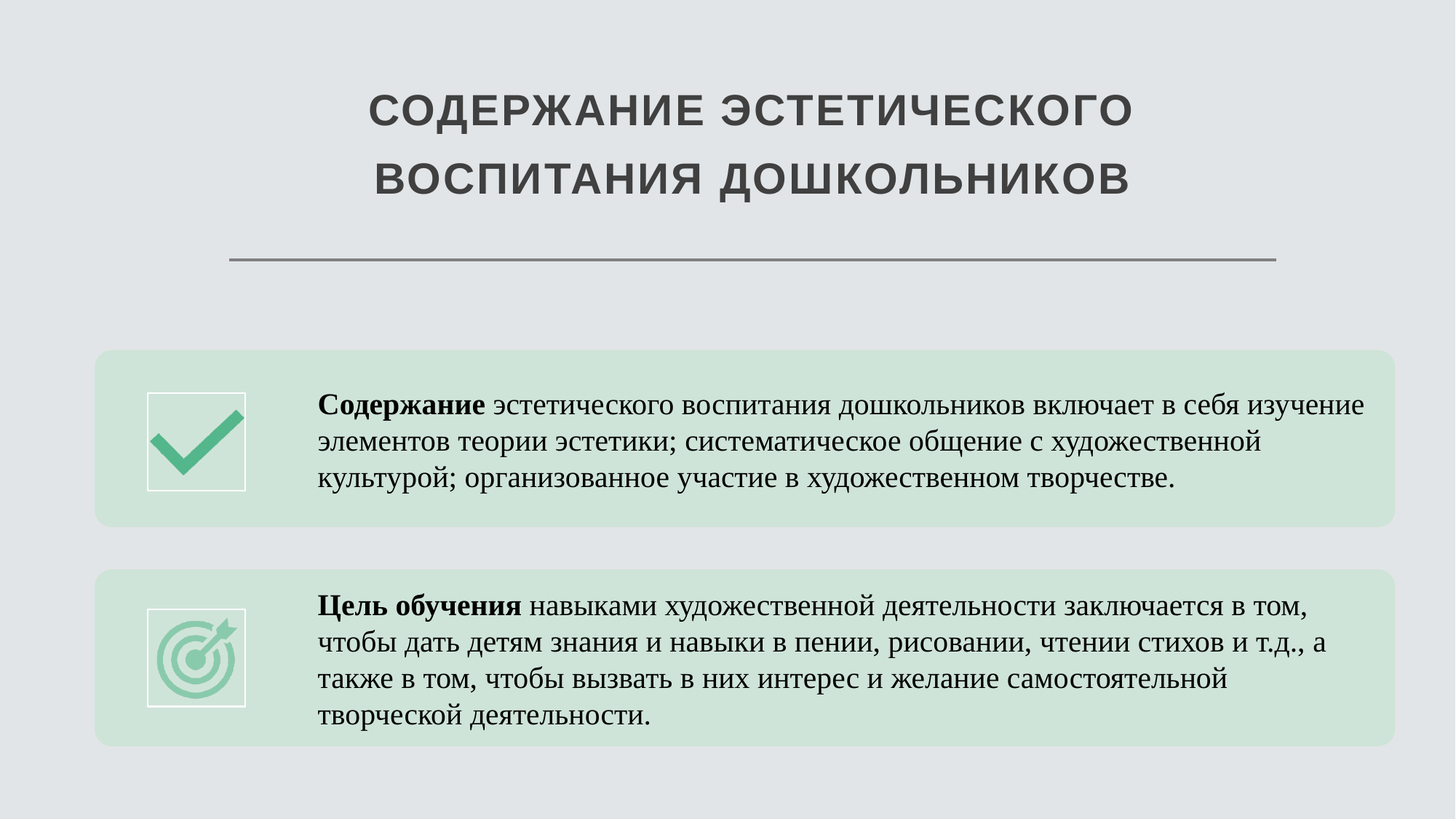

# СОДЕРЖАНИЕ ЭСТЕТИЧЕСКОГО ВОСПИТАНИЯ ДОШКОЛЬНИКОВ
Содержание эстетического воспитания дошкольников включает в себя изучение элементов теории эстетики; систематическое общение с художественной культурой; организованное участие в художественном творчестве.
Цель обучения навыками художественной деятельности заключается в том, чтобы дать детям знания и навыки в пении, рисовании, чтении стихов и т.д., а также в том, чтобы вызвать в них интерес и желание самостоятельной творческой деятельности.